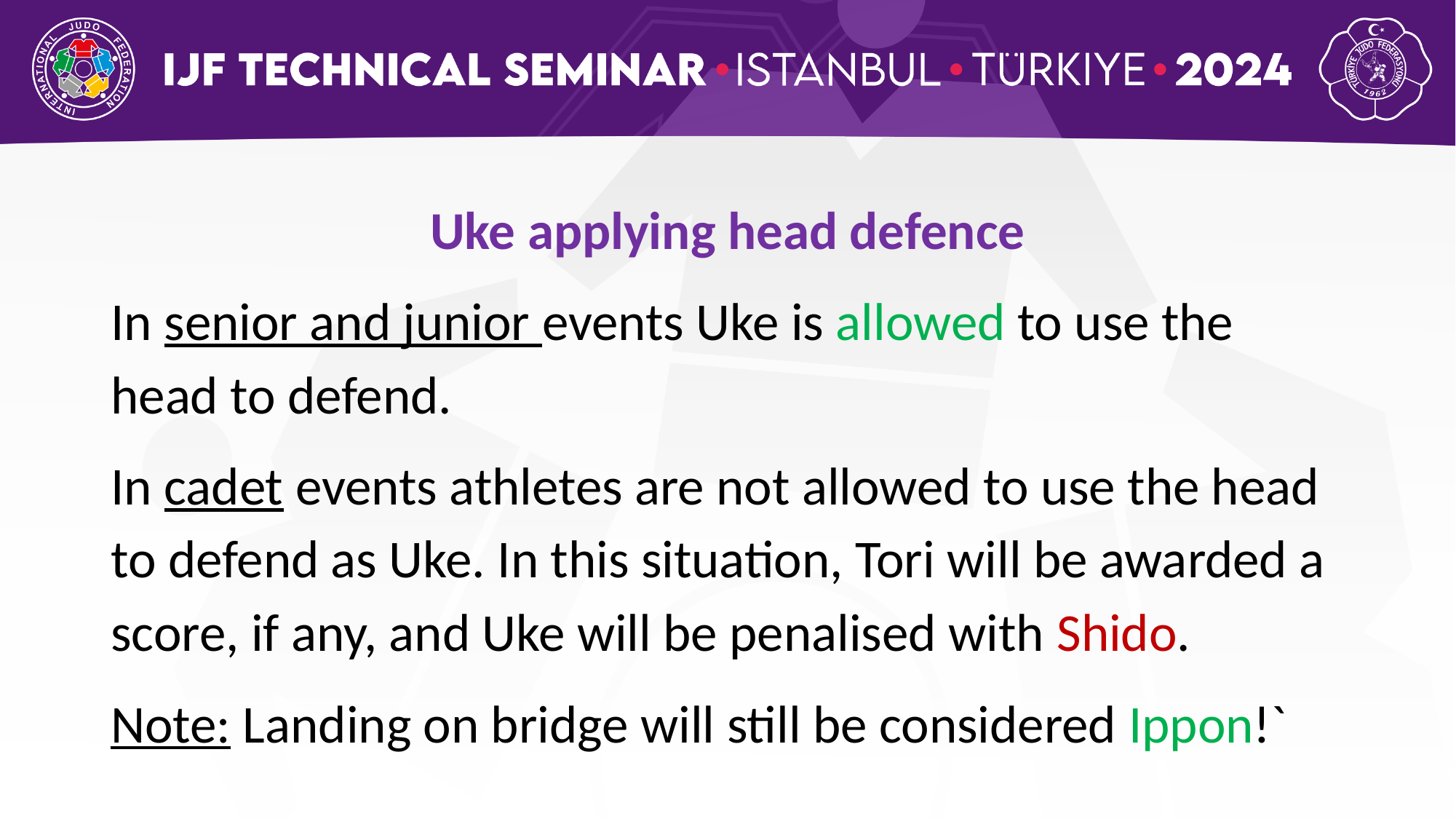

Uke applying head defence
In senior and junior events Uke is allowed to use the head to defend.
In cadet events athletes are not allowed to use the head to defend as Uke. In this situation, Tori will be awarded a score, if any, and Uke will be penalised with Shido.
Note: Landing on bridge will still be considered Ippon!`